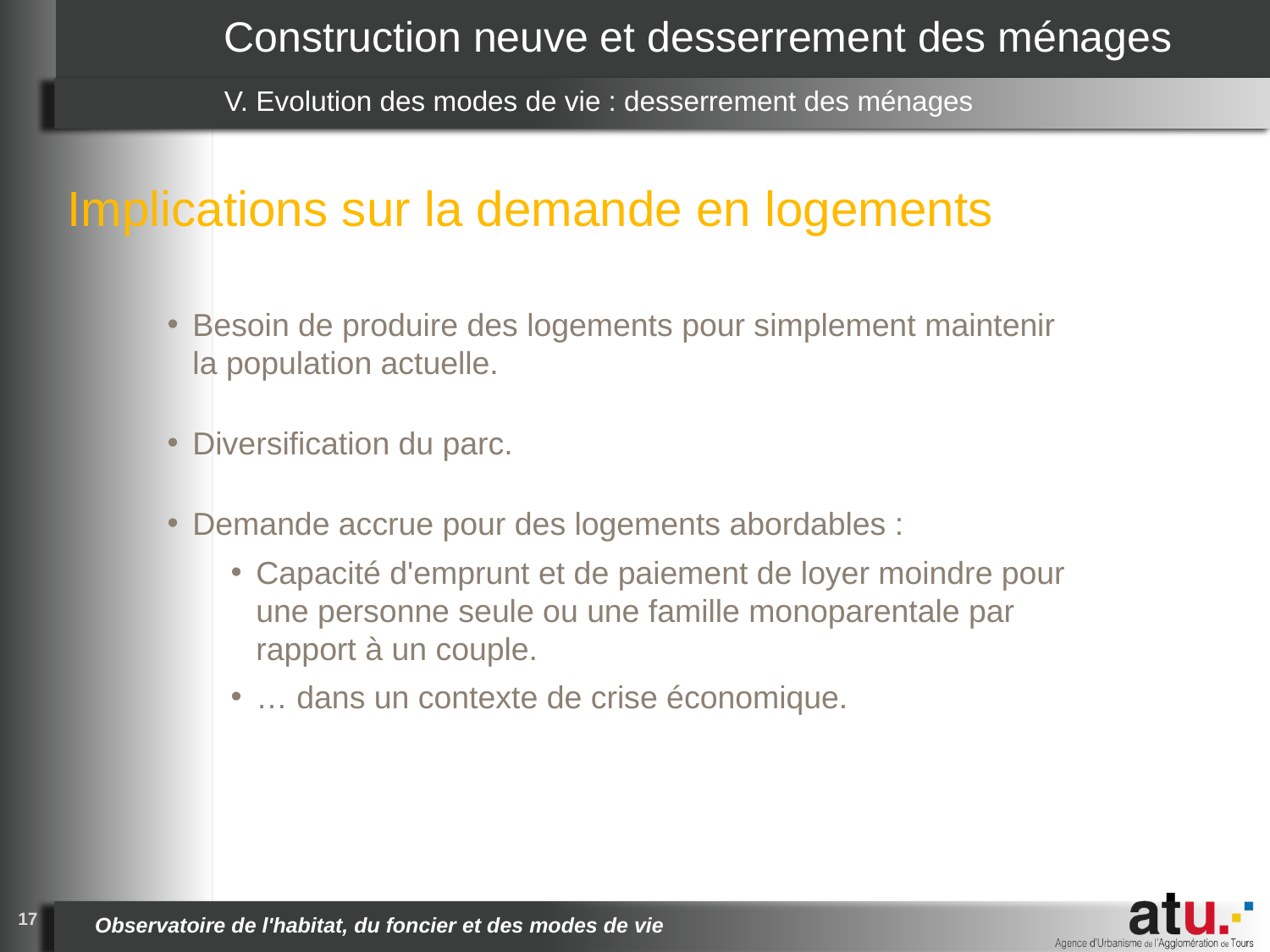

# Construction neuve et desserrement des ménages
V. Evolution des modes de vie : desserrement des ménages
Implications sur la demande en logements
Besoin de produire des logements pour simplement maintenir la population actuelle.
Diversification du parc.
Demande accrue pour des logements abordables :
Capacité d'emprunt et de paiement de loyer moindre pour une personne seule ou une famille monoparentale par rapport à un couple.
… dans un contexte de crise économique.
17
Observatoire de l'habitat, du foncier et des modes de vie